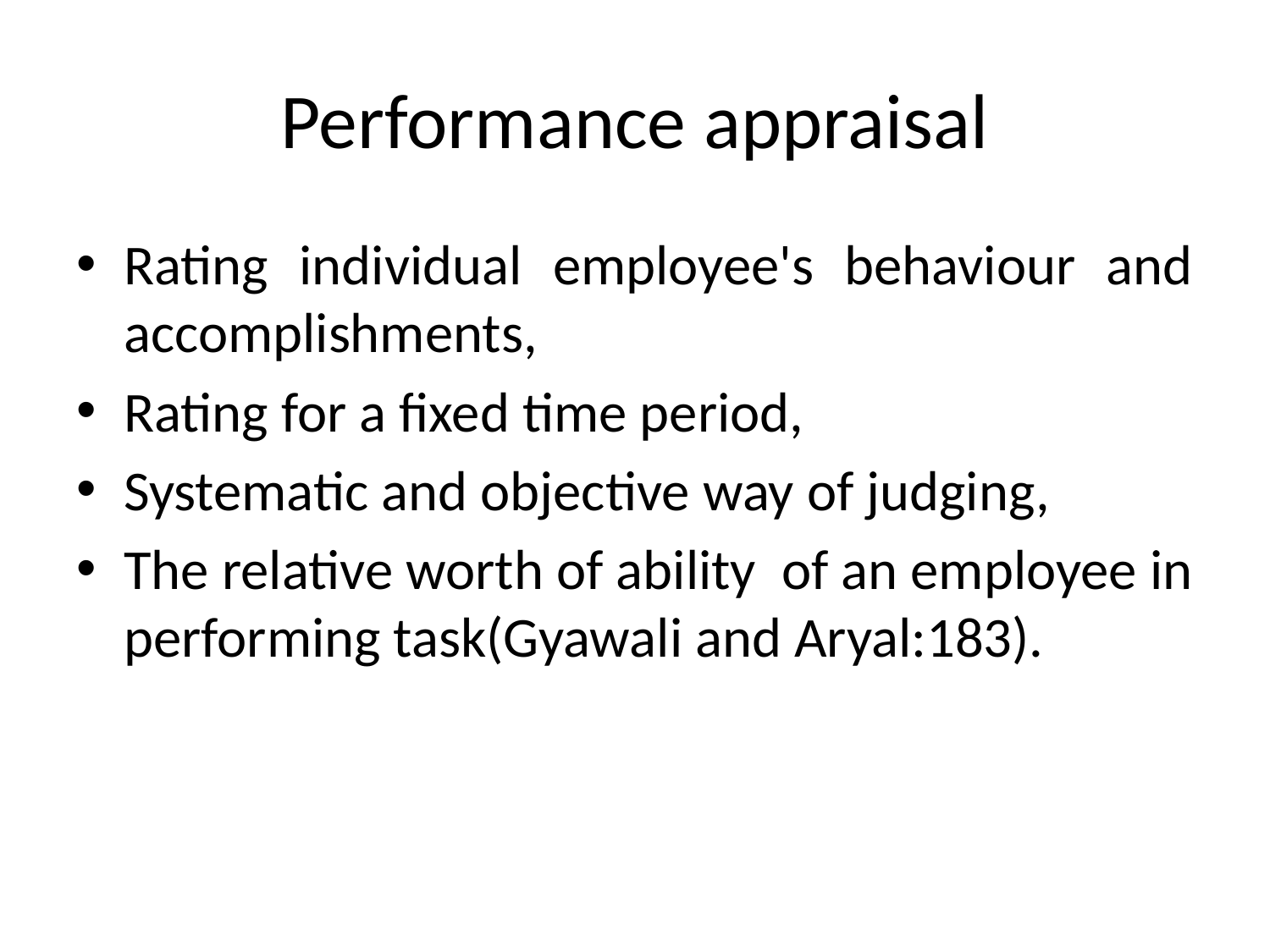

# Performance appraisal
Rating individual employee's behaviour and accomplishments,
Rating for a fixed time period,
Systematic and objective way of judging,
The relative worth of ability  of an employee in performing task(Gyawali and Aryal:183).